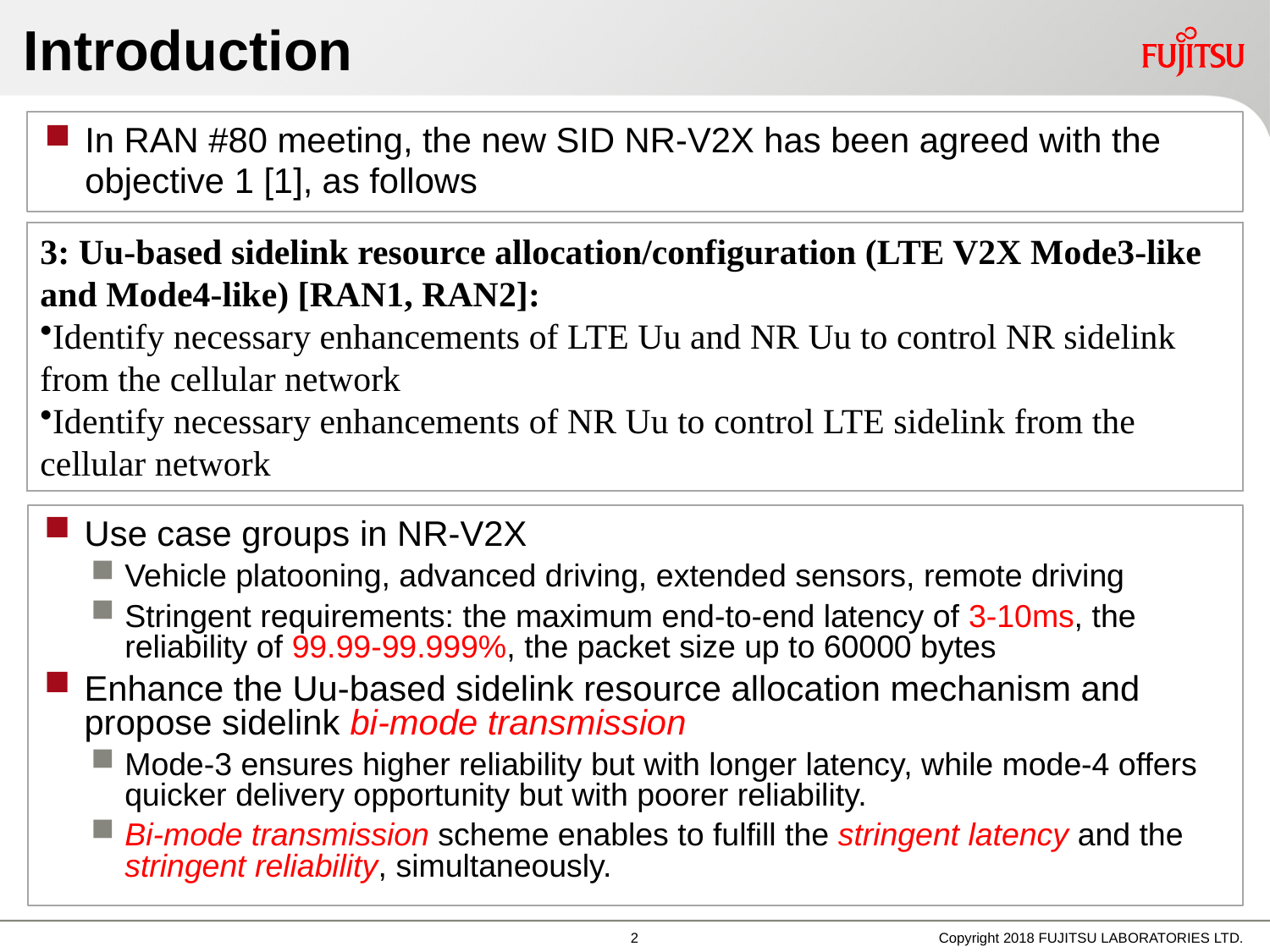

# Introduction

In RAN #80 meeting, the new SID NR-V2X has been agreed with the objective 1 [1], as follows
3: Uu-based sidelink resource allocation/configuration (LTE V2X Mode3-like and Mode4-like) [RAN1, RAN2]:
Identify necessary enhancements of LTE Uu and NR Uu to control NR sidelink from the cellular network
Identify necessary enhancements of NR Uu to control LTE sidelink from the cellular network

Use case groups in NR-V2X
Vehicle platooning, advanced driving, extended sensors, remote driving
Stringent requirements: the maximum end-to-end latency of 3-10ms, the reliability of 99.99-99.999%, the packet size up to 60000 bytes
Enhance the Uu-based sidelink resource allocation mechanism and propose sidelink bi-mode transmission
Mode-3 ensures higher reliability but with longer latency, while mode-4 offers quicker delivery opportunity but with poorer reliability.
Bi-mode transmission scheme enables to fulfill the stringent latency and the stringent reliability, simultaneously.
2
Copyright 2018 FUJITSU LABORATORIES LTD.